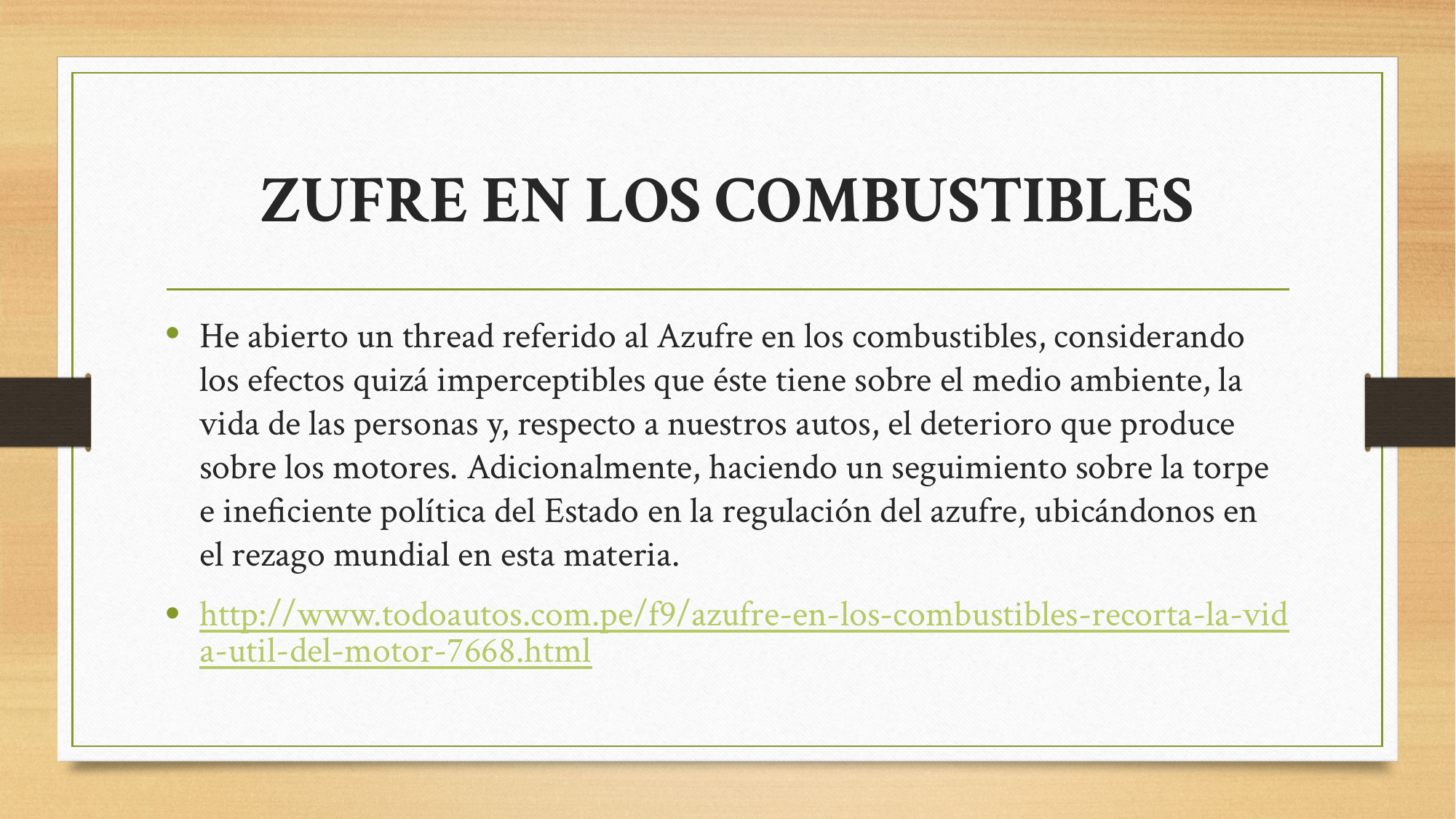

# ZUFRE EN LOS COMBUSTIBLES
He abierto un thread referido al Azufre en los combustibles, considerando los efectos quizá imperceptibles que éste tiene sobre el medio ambiente, la vida de las personas y, respecto a nuestros autos, el deterioro que produce sobre los motores. Adicionalmente, haciendo un seguimiento sobre la torpe e ineficiente política del Estado en la regulación del azufre, ubicándonos en el rezago mundial en esta materia.
http://www.todoautos.com.pe/f9/azufre-en-los-combustibles-recorta-la-vida-util-del-motor-7668.html